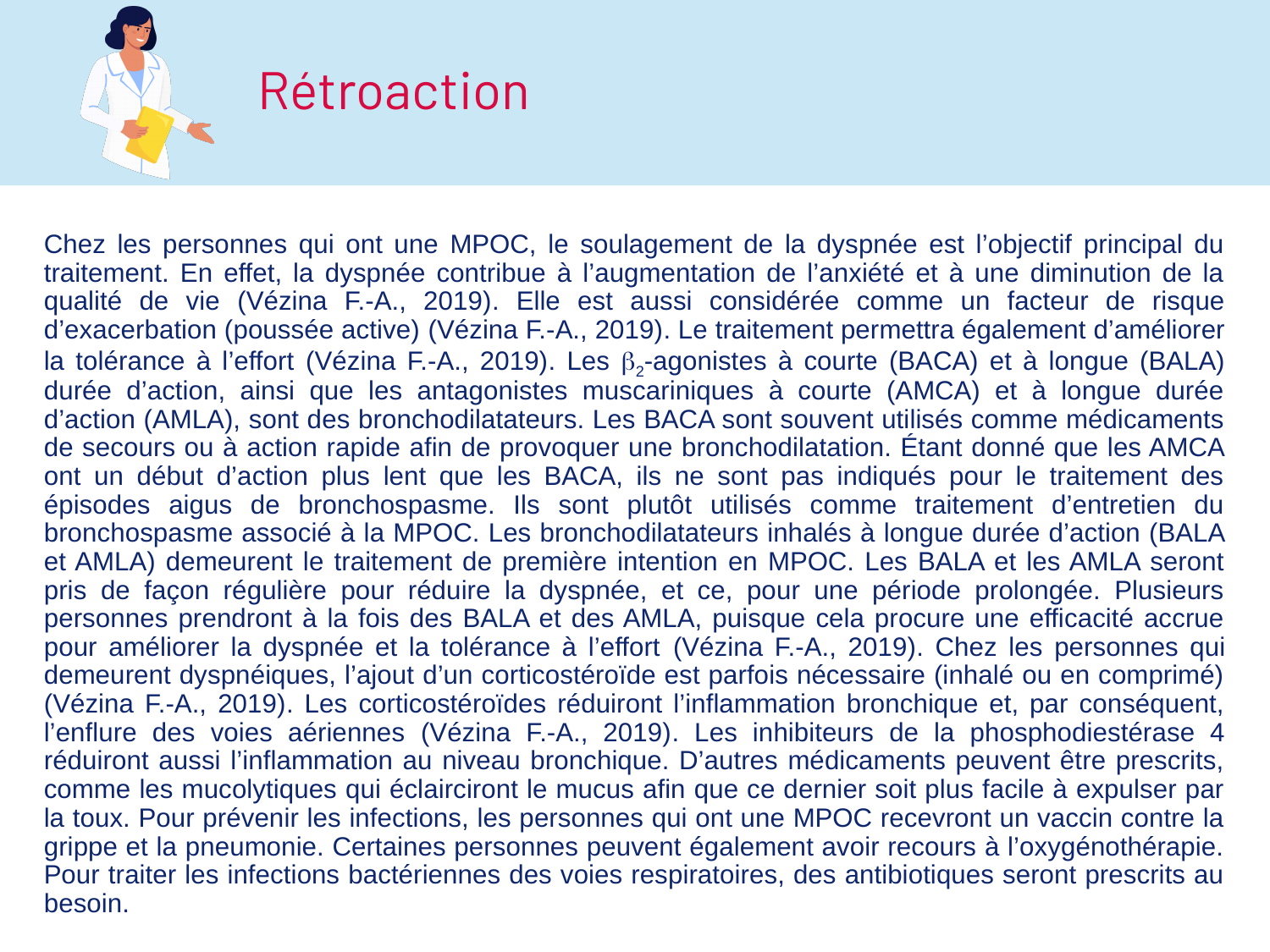

Chez les personnes qui ont une MPOC, le soulagement de la dyspnée est l’objectif principal du traitement. En effet, la dyspnée contribue à l’augmentation de l’anxiété et à une diminution de la qualité de vie (Vézina F.-A., 2019). Elle est aussi considérée comme un facteur de risque d’exacerbation (poussée active) (Vézina F.-A., 2019). Le traitement permettra également d’améliorer la tolérance à l’effort (Vézina F.-A., 2019). Les β2-agonistes à courte (BACA) et à longue (BALA) durée d’action, ainsi que les antagonistes muscariniques à courte (AMCA) et à longue durée d’action (AMLA), sont des bronchodilatateurs. Les BACA sont souvent utilisés comme médicaments de secours ou à action rapide afin de provoquer une bronchodilatation. Étant donné que les AMCA ont un début d’action plus lent que les BACA, ils ne sont pas indiqués pour le traitement des épisodes aigus de bronchospasme. Ils sont plutôt utilisés comme traitement d’entretien du bronchospasme associé à la MPOC. Les bronchodilatateurs inhalés à longue durée d’action (BALA et AMLA) demeurent le traitement de première intention en MPOC. Les BALA et les AMLA seront pris de façon régulière pour réduire la dyspnée, et ce, pour une période prolongée. Plusieurs personnes prendront à la fois des BALA et des AMLA, puisque cela procure une efficacité accrue pour améliorer la dyspnée et la tolérance à l’effort (Vézina F.-A., 2019). Chez les personnes qui demeurent dyspnéiques, l’ajout d’un corticostéroïde est parfois nécessaire (inhalé ou en comprimé) (Vézina F.-A., 2019). Les corticostéroïdes réduiront l’inflammation bronchique et, par conséquent, l’enflure des voies aériennes (Vézina F.-A., 2019). Les inhibiteurs de la phosphodiestérase 4 réduiront aussi l’inflammation au niveau bronchique. D’autres médicaments peuvent être prescrits, comme les mucolytiques qui éclairciront le mucus afin que ce dernier soit plus facile à expulser par la toux. Pour prévenir les infections, les personnes qui ont une MPOC recevront un vaccin contre la grippe et la pneumonie. Certaines personnes peuvent également avoir recours à l’oxygénothérapie. Pour traiter les infections bactériennes des voies respiratoires, des antibiotiques seront prescrits au besoin.